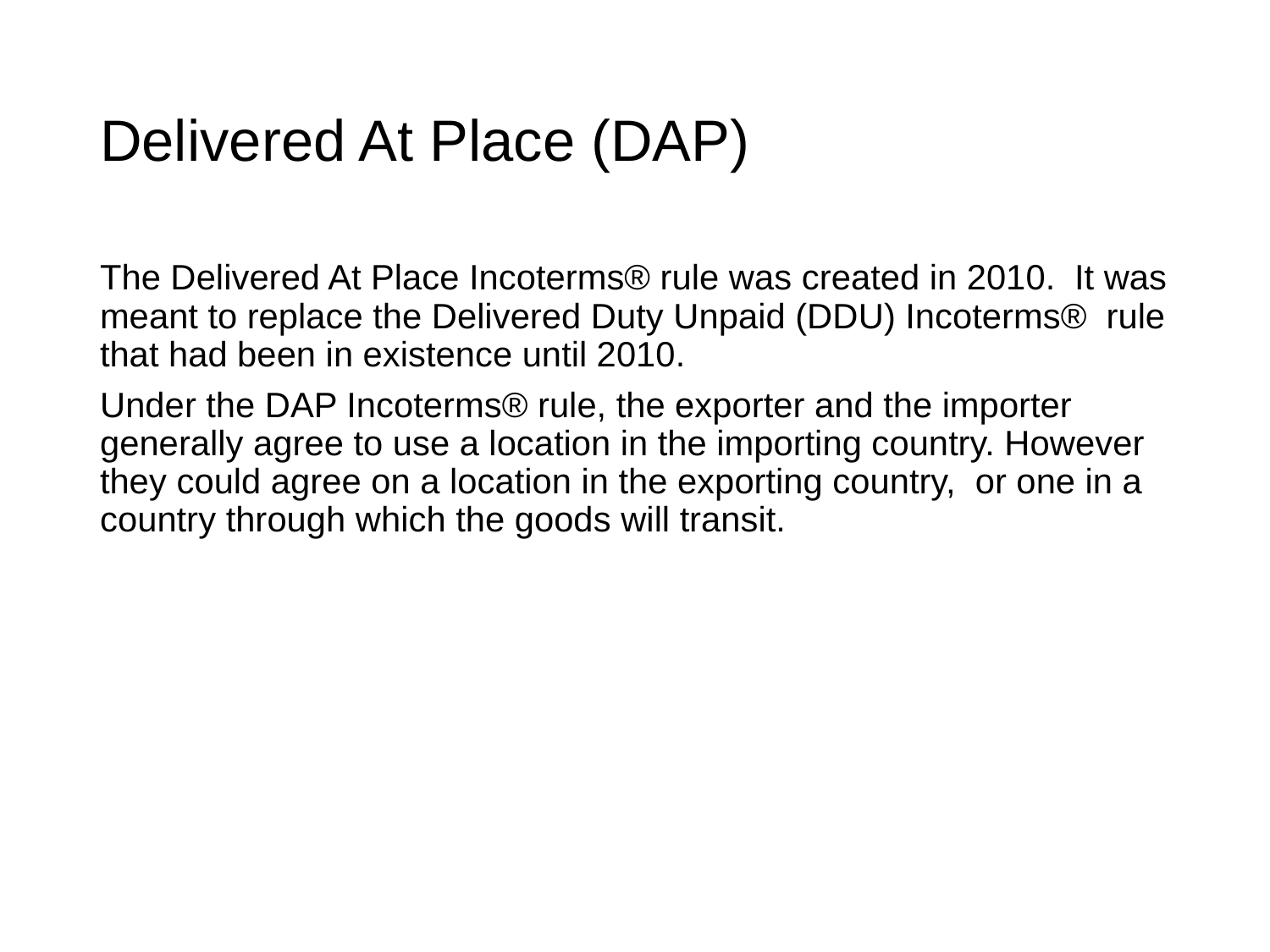

# Delivered At Place (DAP)
The Delivered At Place Incoterms® rule was created in 2010.  It was meant to replace the Delivered Duty Unpaid (DDU) Incoterms®  rule that had been in existence until 2010.
Under the DAP Incoterms® rule, the exporter and the importer generally agree to use a location in the importing country. However they could agree on a location in the exporting country,  or one in a country through which the goods will transit.